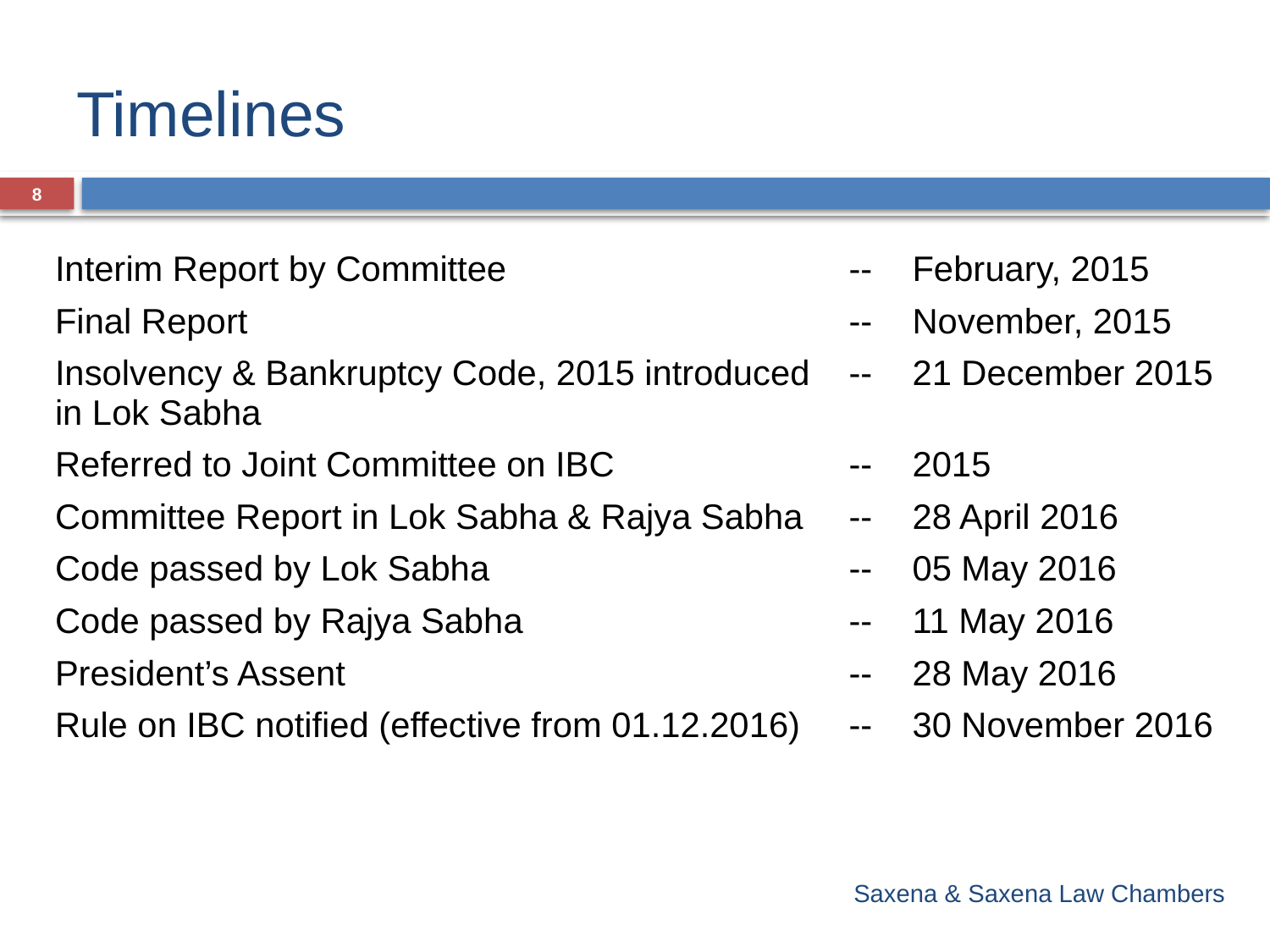

# Timelines
8

| Interim Report by Committee | -- | February, 2015 |
| --- | --- | --- |
| Final Report | -- | November, 2015 |
| Insolvency & Bankruptcy Code, 2015 introduced in Lok Sabha | -- | 21 December 2015 |
| Referred to Joint Committee on IBC | -- | 2015 |
| Committee Report in Lok Sabha & Rajya Sabha | -- | 28 April 2016 |
| Code passed by Lok Sabha | -- | 05 May 2016 |
| Code passed by Rajya Sabha | -- | 11 May 2016 |
| President’s Assent | -- | 28 May 2016 |
| Rule on IBC notified (effective from 01.12.2016) | -- | 30 November 2016 |
Saxena & Saxena Law Chambers